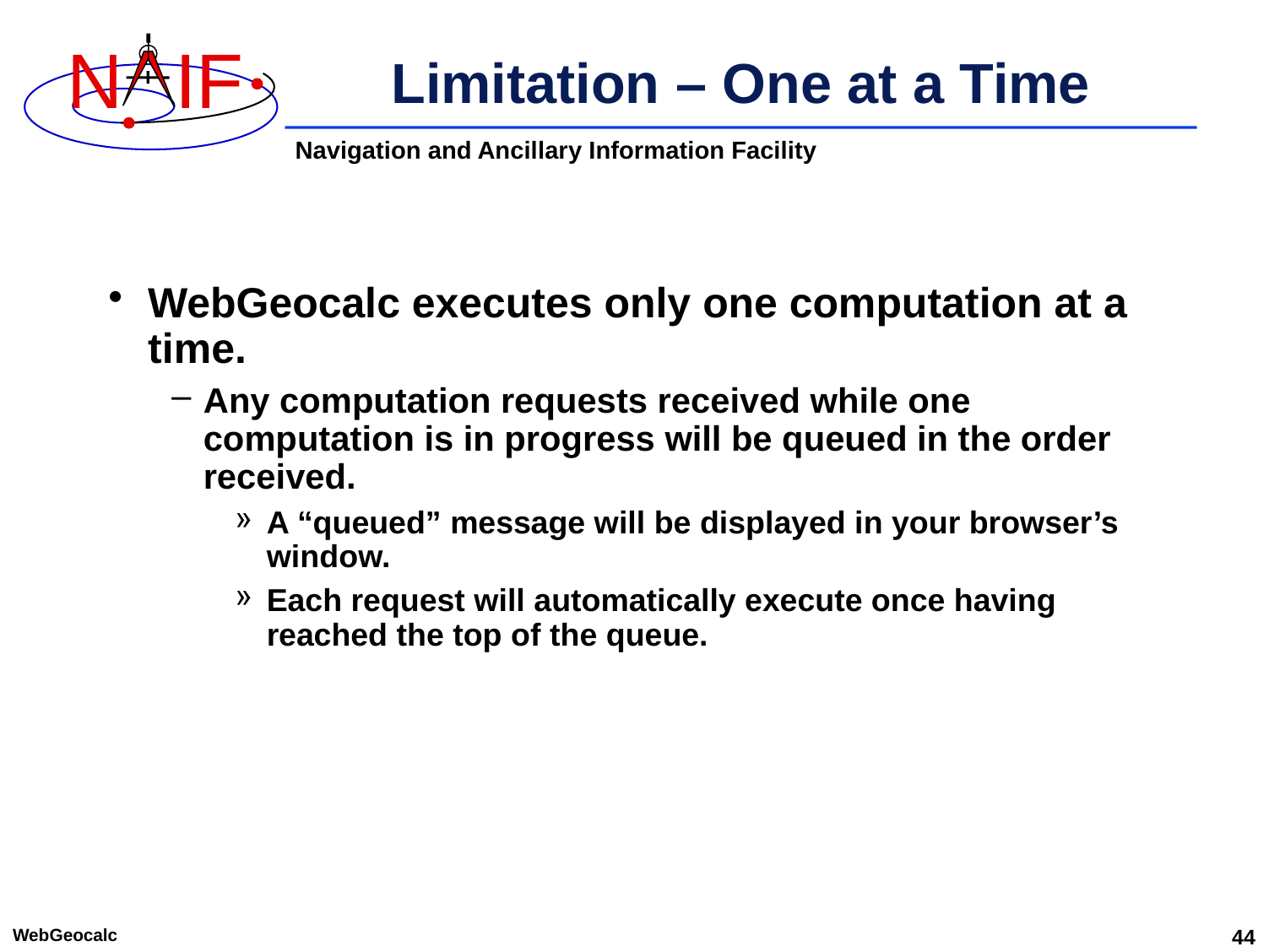

# Limitation – One at a Time
WebGeocalc executes only one computation at a time.
Any computation requests received while one computation is in progress will be queued in the order received.
A “queued” message will be displayed in your browser’s window.
Each request will automatically execute once having reached the top of the queue.
WebGeocalc
44